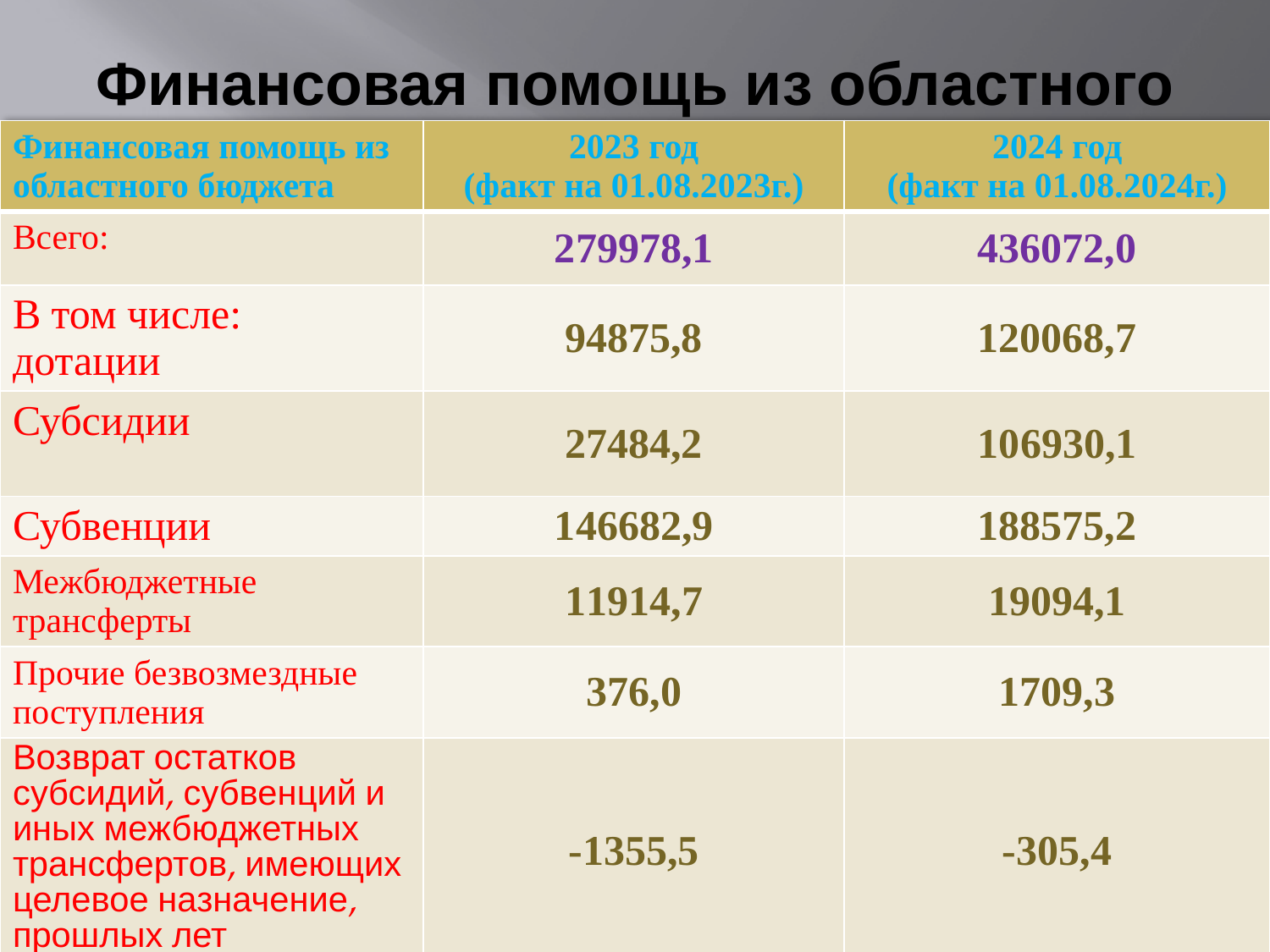

# Финансовая помощь из областного бюджета тыс. руб.
| Финансовая помощь из областного бюджета | 2023 год (факт на 01.08.2023г.) | 2024 год (факт на 01.08.2024г.) |
| --- | --- | --- |
| Всего: | 279978,1 | 436072,0 |
| В том числе: дотации | 94875,8 | 120068,7 |
| Субсидии | 27484,2 | 106930,1 |
| Субвенции | 146682,9 | 188575,2 |
| Межбюджетные трансферты | 11914,7 | 19094,1 |
| Прочие безвозмездные поступления | 376,0 | 1709,3 |
| Возврат остатков субсидий, субвенций и иных межбюджетных трансфертов, имеющих целевое назначение, прошлых лет | -1355,5 | -305,4 |